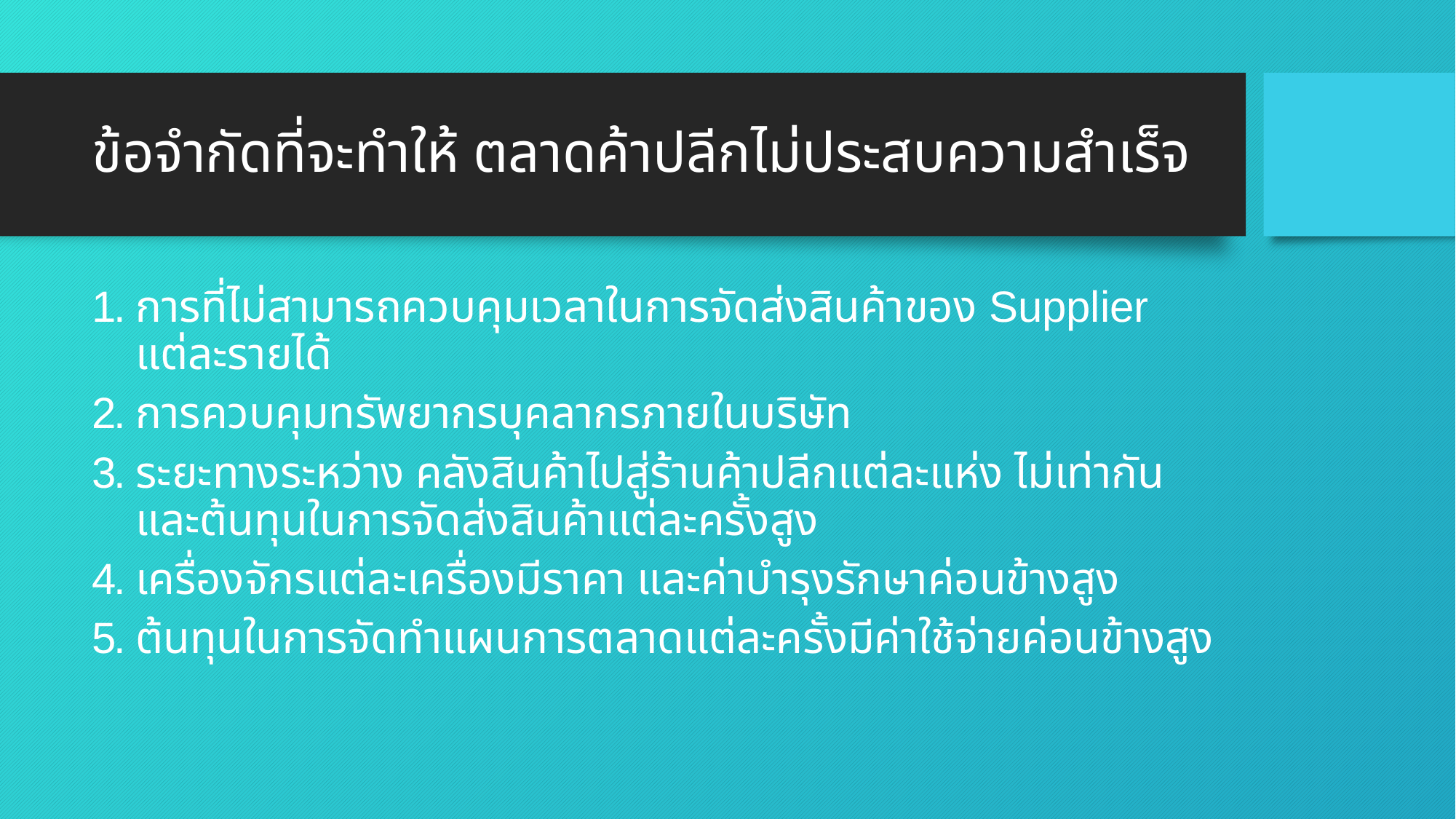

# ข้อจำกัดที่จะทำให้ ตลาดค้าปลีกไม่ประสบความสำเร็จ
การที่ไม่สามารถควบคุมเวลาในการจัดส่งสินค้าของ Supplier แต่ละรายได้
การควบคุมทรัพยากรบุคลากรภายในบริษัท
ระยะทางระหว่าง คลังสินค้าไปสู่ร้านค้าปลีกแต่ละแห่ง ไม่เท่ากัน และต้นทุนในการจัดส่งสินค้าแต่ละครั้งสูง
เครื่องจักรแต่ละเครื่องมีราคา และค่าบำรุงรักษาค่อนข้างสูง
ต้นทุนในการจัดทำแผนการตลาดแต่ละครั้งมีค่าใช้จ่ายค่อนข้างสูง